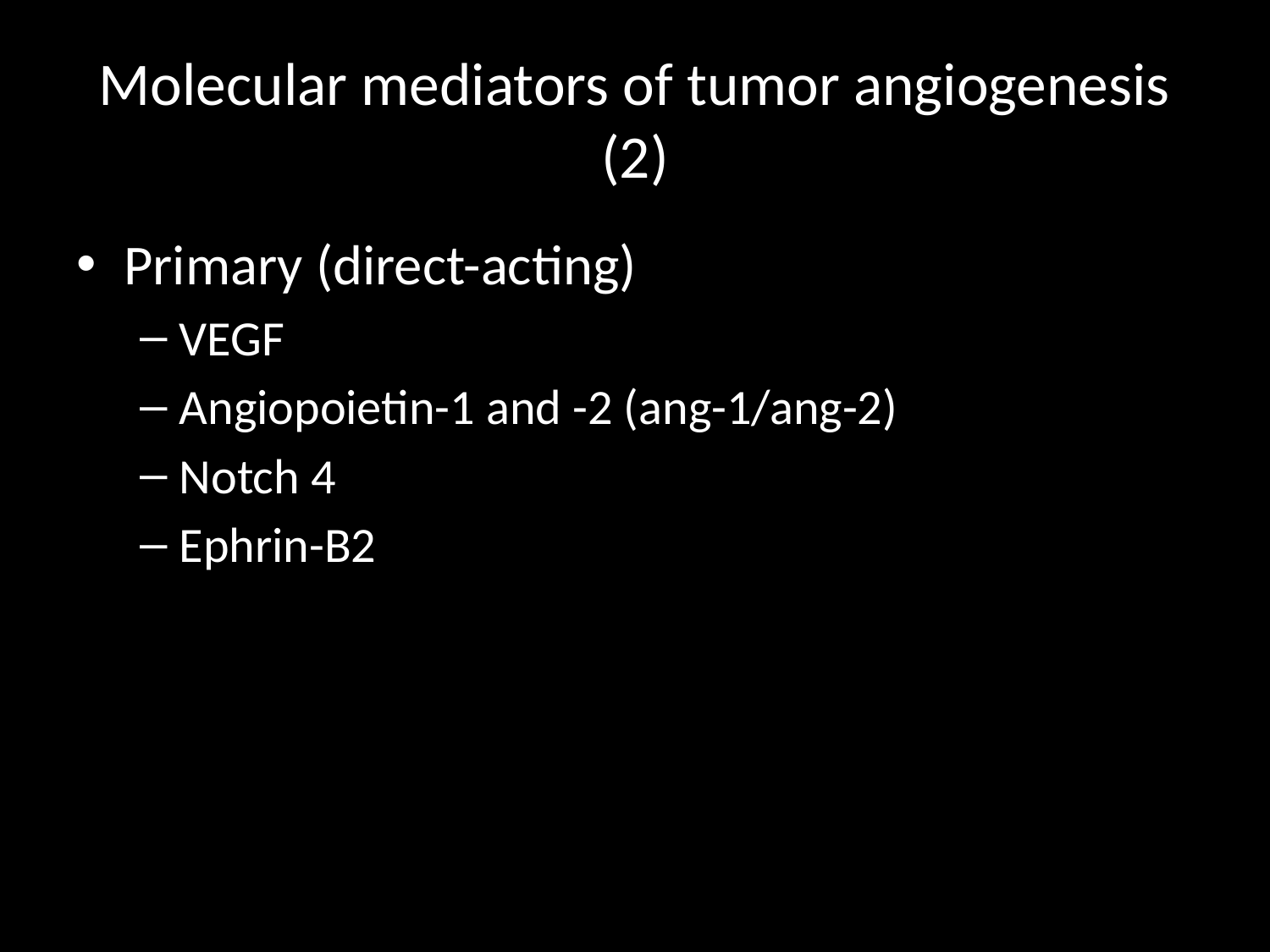

# Molecular mediators of tumor angiogenesis (2)
Primary (direct-acting)
VEGF
Angiopoietin-1 and -2 (ang-1/ang-2)
Notch 4
Ephrin-B2